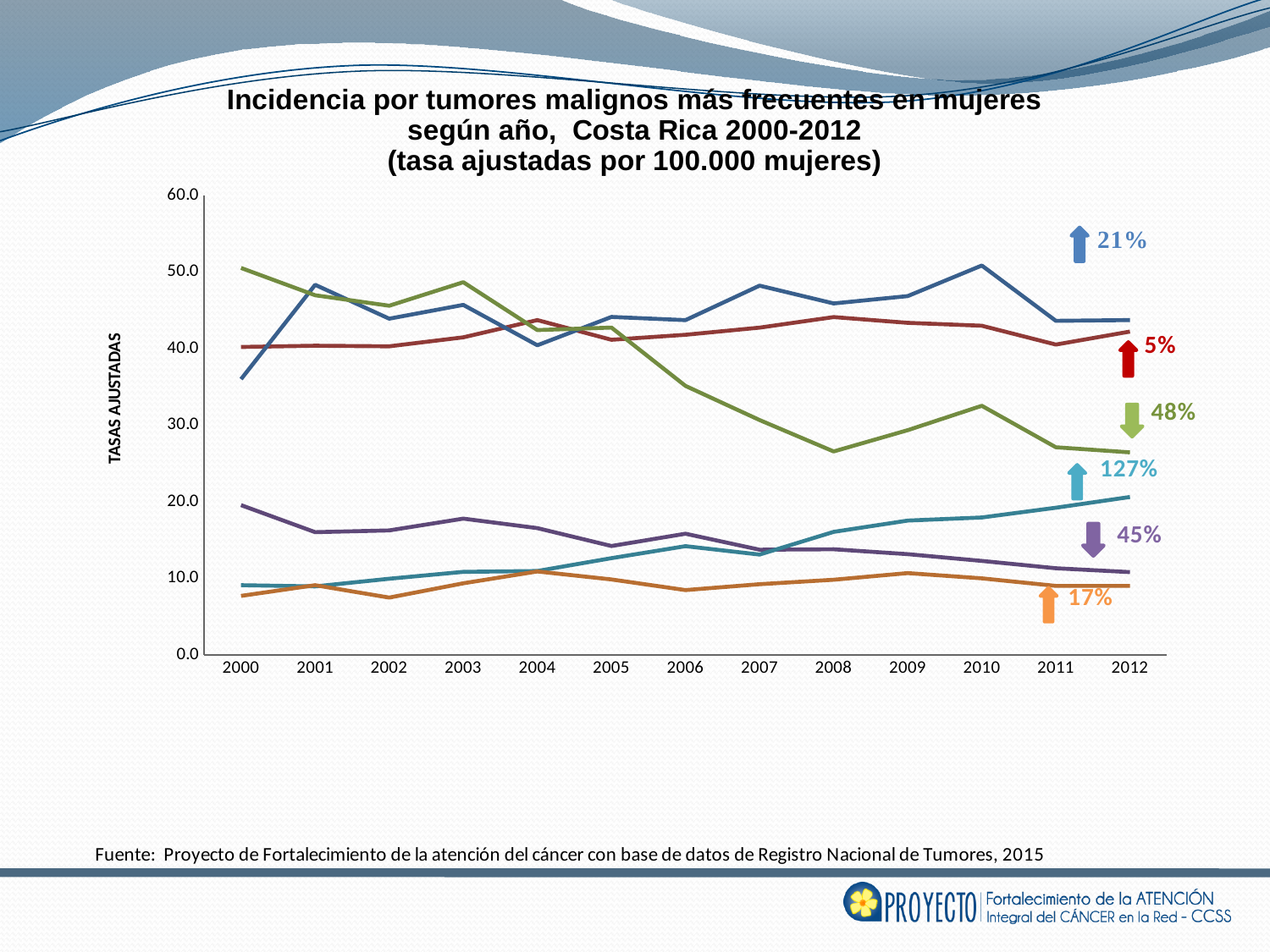

### Chart: Incidencia por tumores malignos más frecuentes en mujeres
según año,  Costa Rica 2000-2012
(tasa ajustadas por 100.000 mujeres)

| Category | mama | piel | cervix | estómago | tiroides | colon |
|---|---|---|---|---|---|---|
| 2000 | 40.19000000000001 | 35.99 | 50.5 | 19.54 | 9.09 | 7.6899999999999995 |
| 2001 | 40.35 | 48.3 | 46.94 | 16.010000000000005 | 8.93 | 9.09 |
| 2002 | 40.27 | 43.88 | 45.57 | 16.239999999999988 | 9.93 | 7.470000000000002 |
| 2003 | 41.45 | 45.68 | 48.64 | 17.779999999999987 | 10.83 | 9.34 |
| 2004 | 43.7 | 40.410000000000004 | 42.39 | 16.54 | 10.94 | 10.88 |
| 2005 | 41.13 | 44.11 | 42.72000000000001 | 14.2 | 12.62 | 9.84 |
| 2006 | 41.78 | 43.69000000000001 | 35.11 | 15.81 | 14.18 | 8.450000000000003 |
| 2007 | 42.71 | 48.19000000000001 | 30.650000000000027 | 13.72 | 13.09 | 9.220000000000002 |
| 2008 | 44.09 | 45.87 | 26.55 | 13.78 | 16.05 | 9.8 |
| 2009 | 43.34 | 46.83 | 29.330000000000005 | 13.14 | 17.52 | 10.67 |
| 2010 | 42.96 | 50.82 | 32.51 | 12.26 | 17.93 | 9.98 |
| 2011 | 40.5 | 43.6 | 27.1 | 11.3 | 19.2 | 9.0 |
| 2012 | 42.2 | 43.7 | 26.43 | 10.8 | 20.6 | 9.0 |